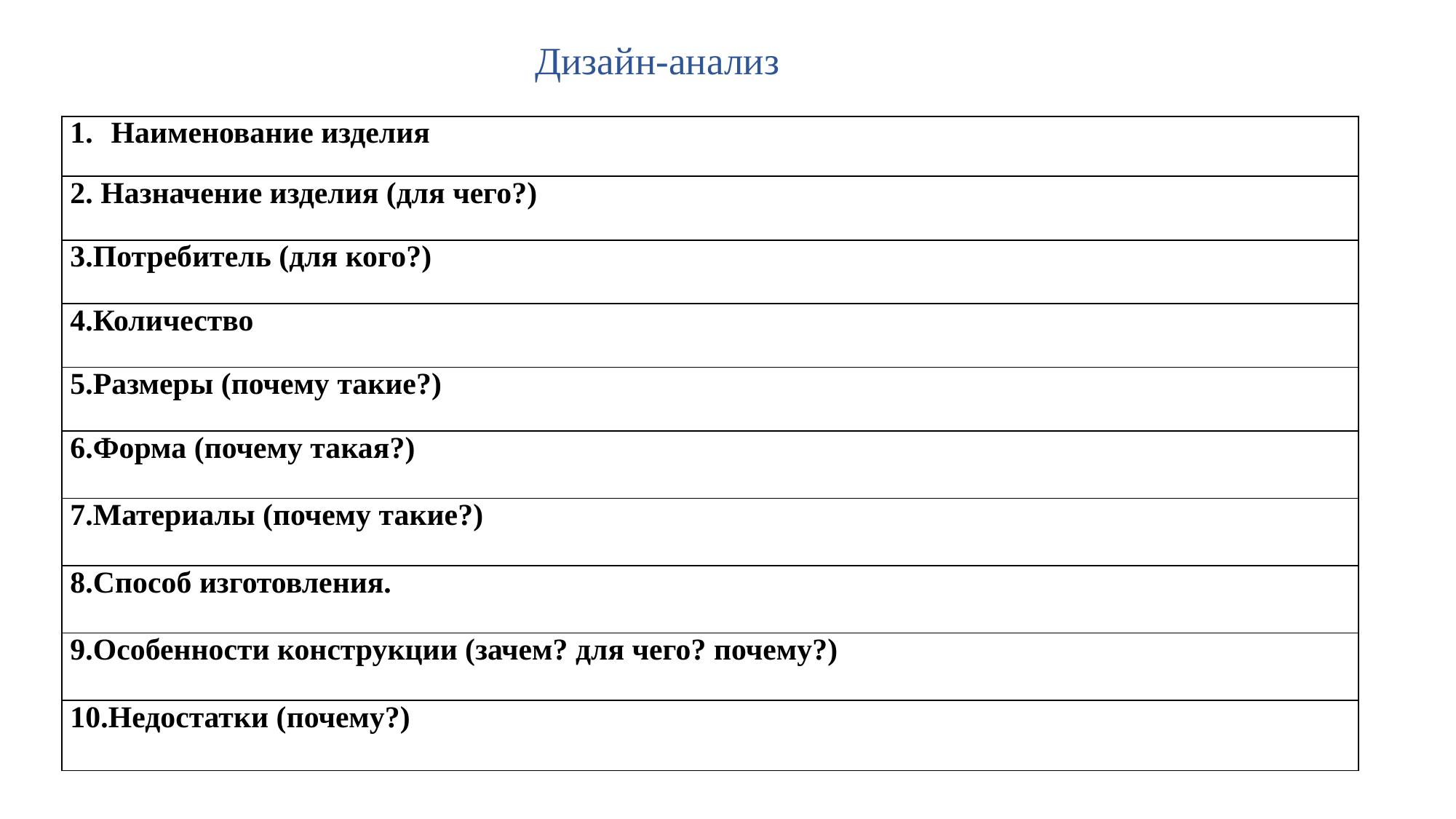

# Дизайн-анализ
| Наименование изделия |
| --- |
| 2. Назначение изделия (для чего?) |
| 3.Потребитель (для кого?) |
| 4.Количество |
| 5.Размеры (почему такие?) |
| 6.Форма (почему такая?) |
| 7.Материалы (почему такие?) |
| 8.Способ изготовления. |
| 9.Особенности конструкции (зачем? для чего? почему?) |
| 10.Недостатки (почему?) |